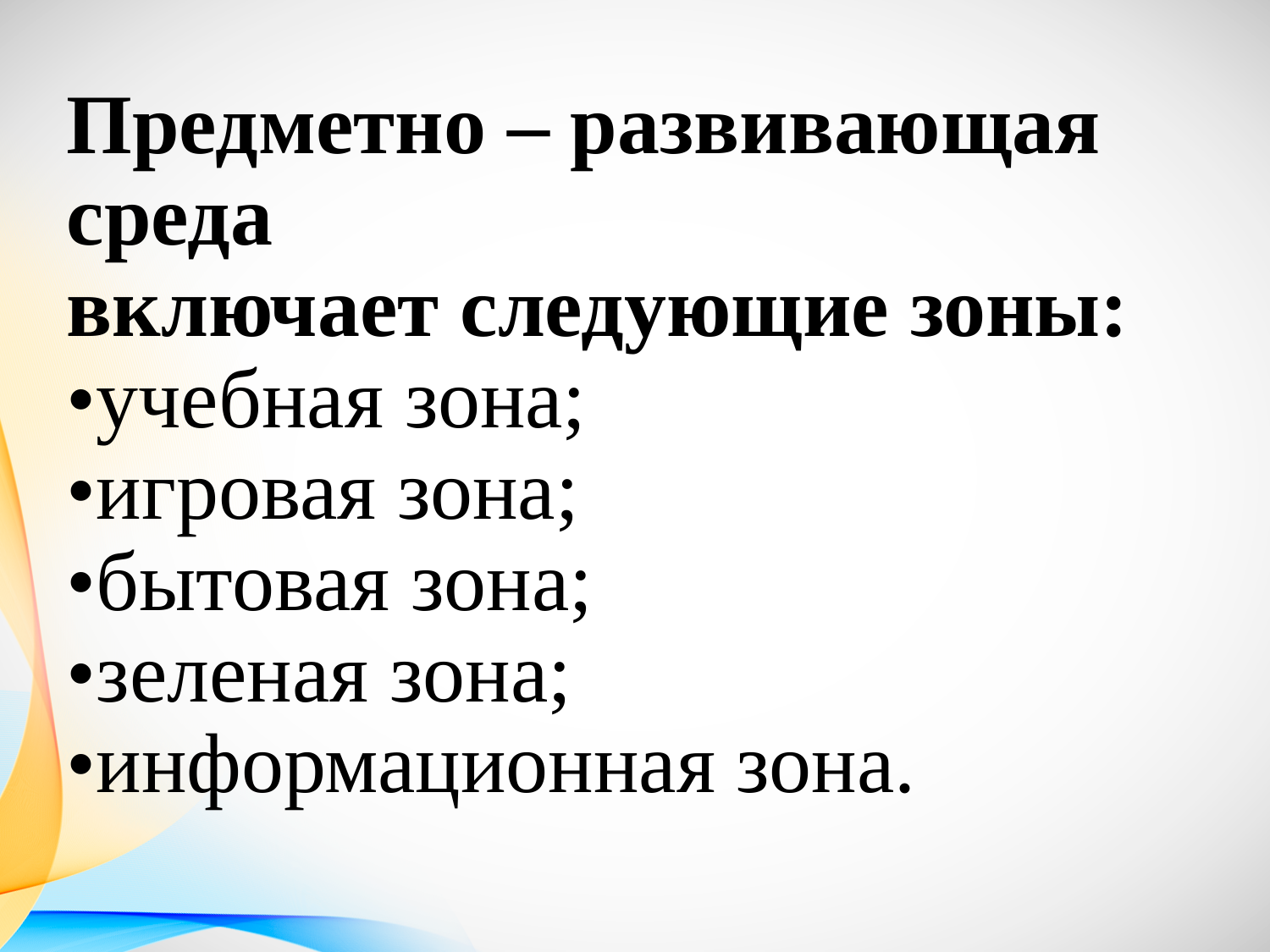

Предметно – развивающая среда
включает следующие зоны:
•учебная зона;
•игровая зона;
•бытовая зона;
•зеленая зона;
•информационная зона.